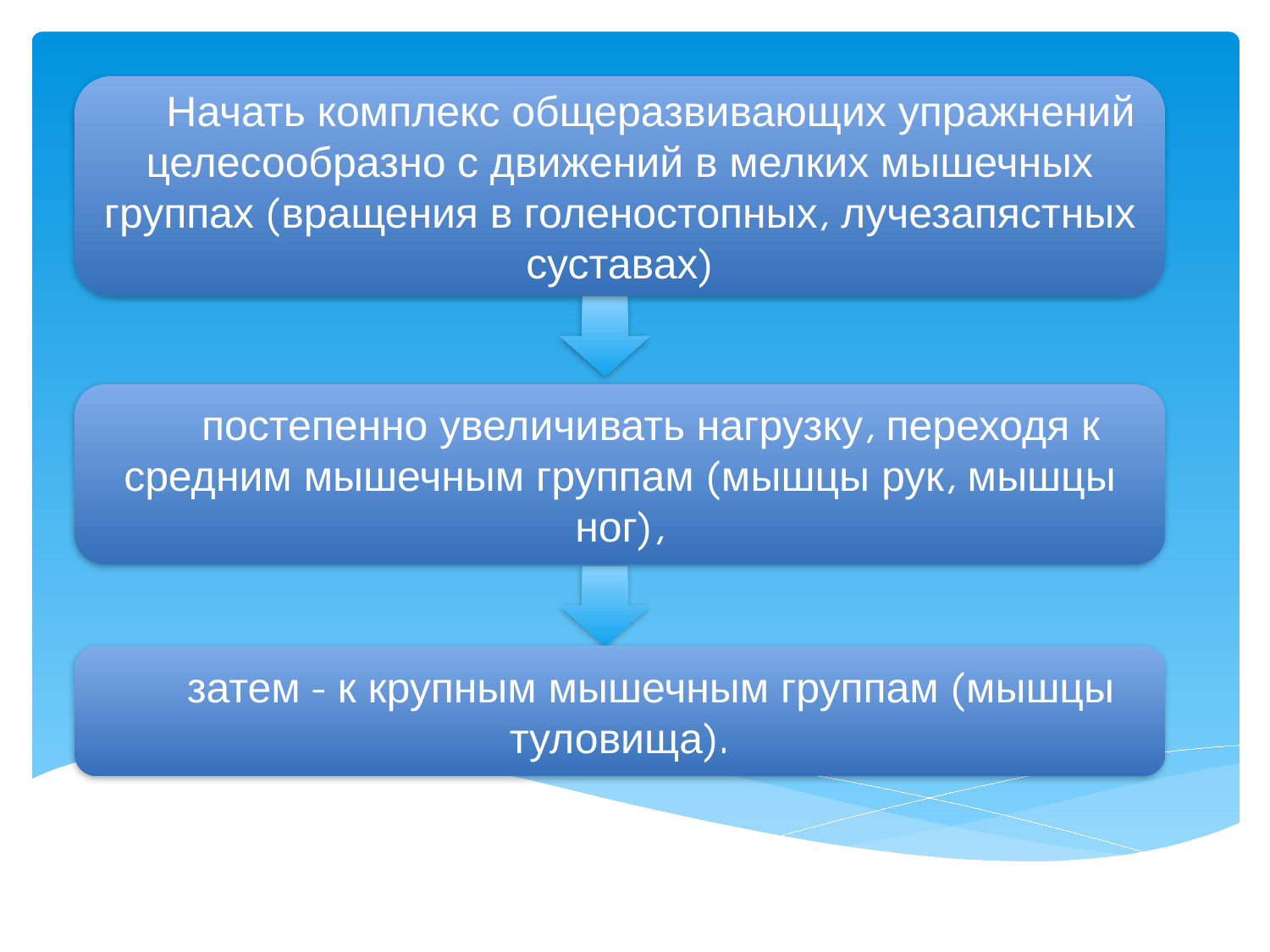

Начать комплекс общеразвивающих упражнений целесообразно с движений в мелких мышечных группах (вращения в голеностопных, лучезапястных суставах)

постепенно увеличивать нагрузку, переходя к средним мышечным группам (мышцы рук, мышцы ног),

затем - к крупным мышечным группам (мышцы туловища).